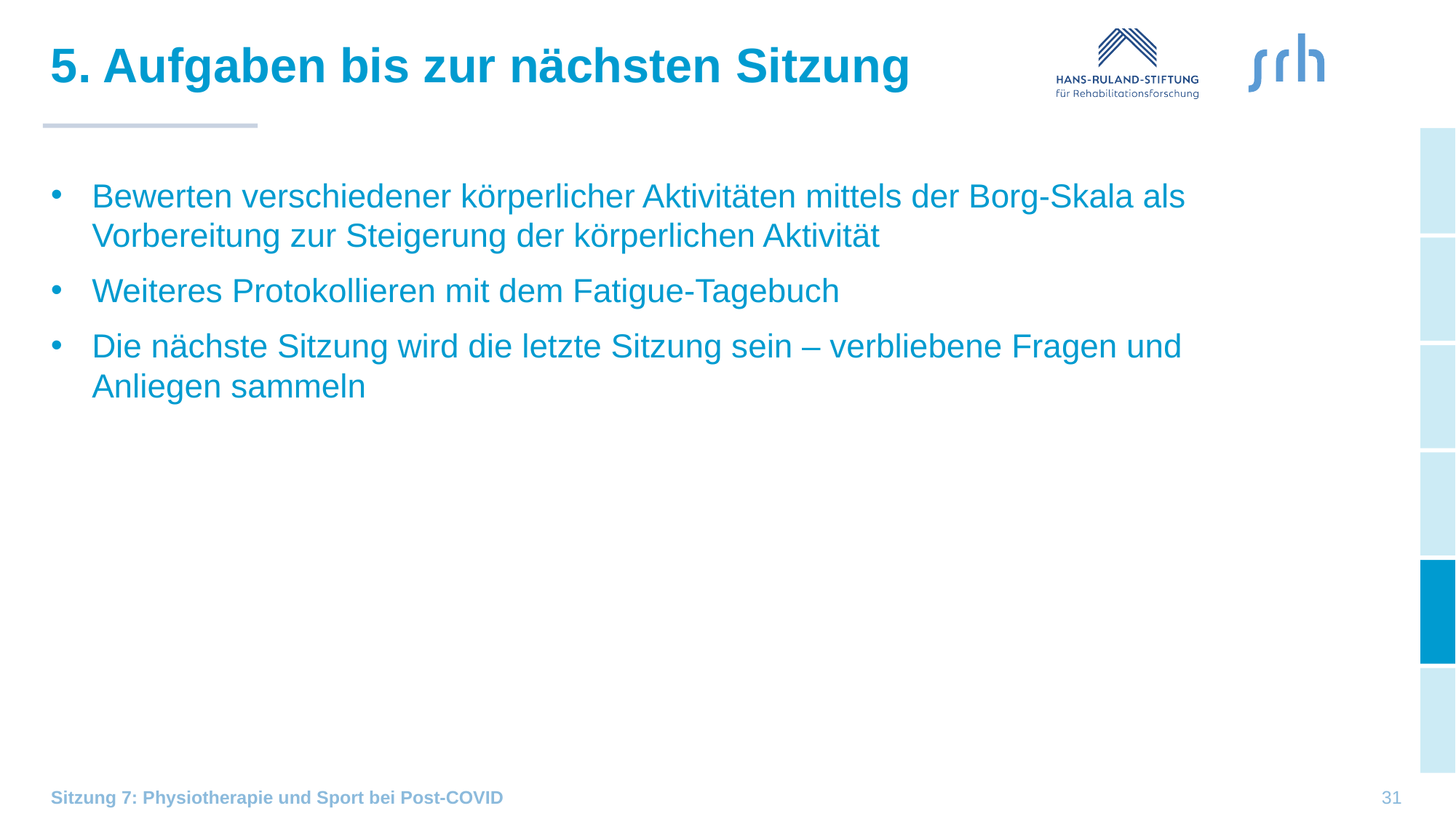

# 5. Aufgaben bis zur nächsten Sitzung
Bewerten verschiedener körperlicher Aktivitäten mittels der Borg-Skala als Vorbereitung zur Steigerung der körperlichen Aktivität
Weiteres Protokollieren mit dem Fatigue-Tagebuch
Die nächste Sitzung wird die letzte Sitzung sein – verbliebene Fragen und Anliegen sammeln

31
Sitzung 7: Physiotherapie und Sport bei Post-COVID